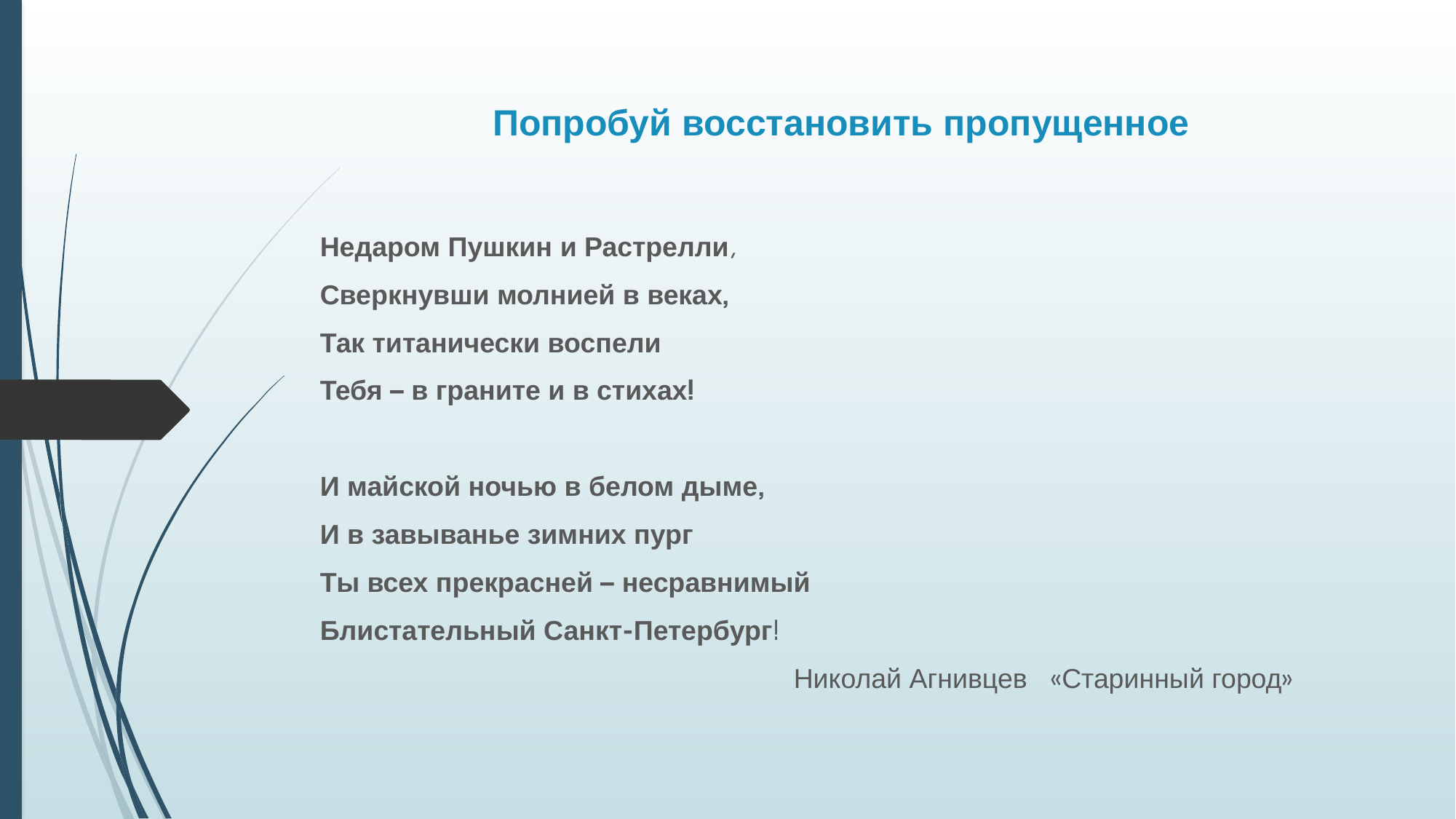

# Попробуй восстановить пропущенное
Недаром Пушкин и Растрелли,
Сверкнувши молнией в веках,
Так титанически воспели
Тебя – в граните и в стихах!

И майской ночью в белом дыме,
И в завыванье зимних пург
Ты всех прекрасней – несравнимый
Блистательный Санкт-Петербург!
                                                              Николай Агнивцев   «Старинный город»